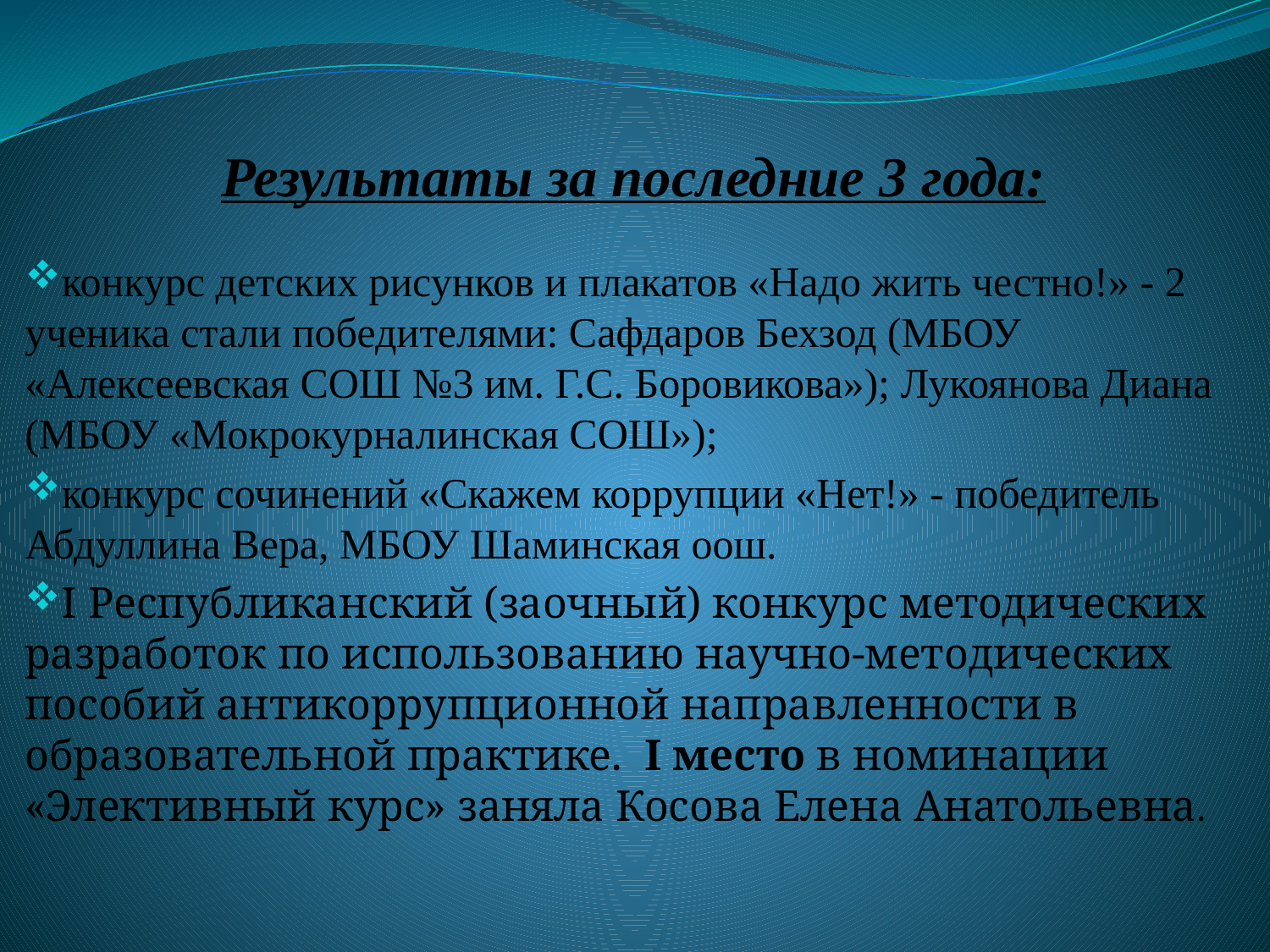

# Результаты за последние 3 года:
конкурс детских рисунков и плакатов «Надо жить честно!» - 2 ученика стали победителями: Сафдаров Бехзод (МБОУ «Алексеевская СОШ №3 им. Г.С. Боровикова»); Лукоянова Диана (МБОУ «Мокрокурналинская СОШ»);
конкурс сочинений «Скажем коррупции «Нет!» - победитель Абдуллина Вера, МБОУ Шаминская оош.
I Республиканский (заочный) конкурс методических разработок по использованию научно-методических пособий антикоррупционной направленности в образовательной практике.  I место в номинации «Элективный курс» заняла Косова Елена Анатольевна.